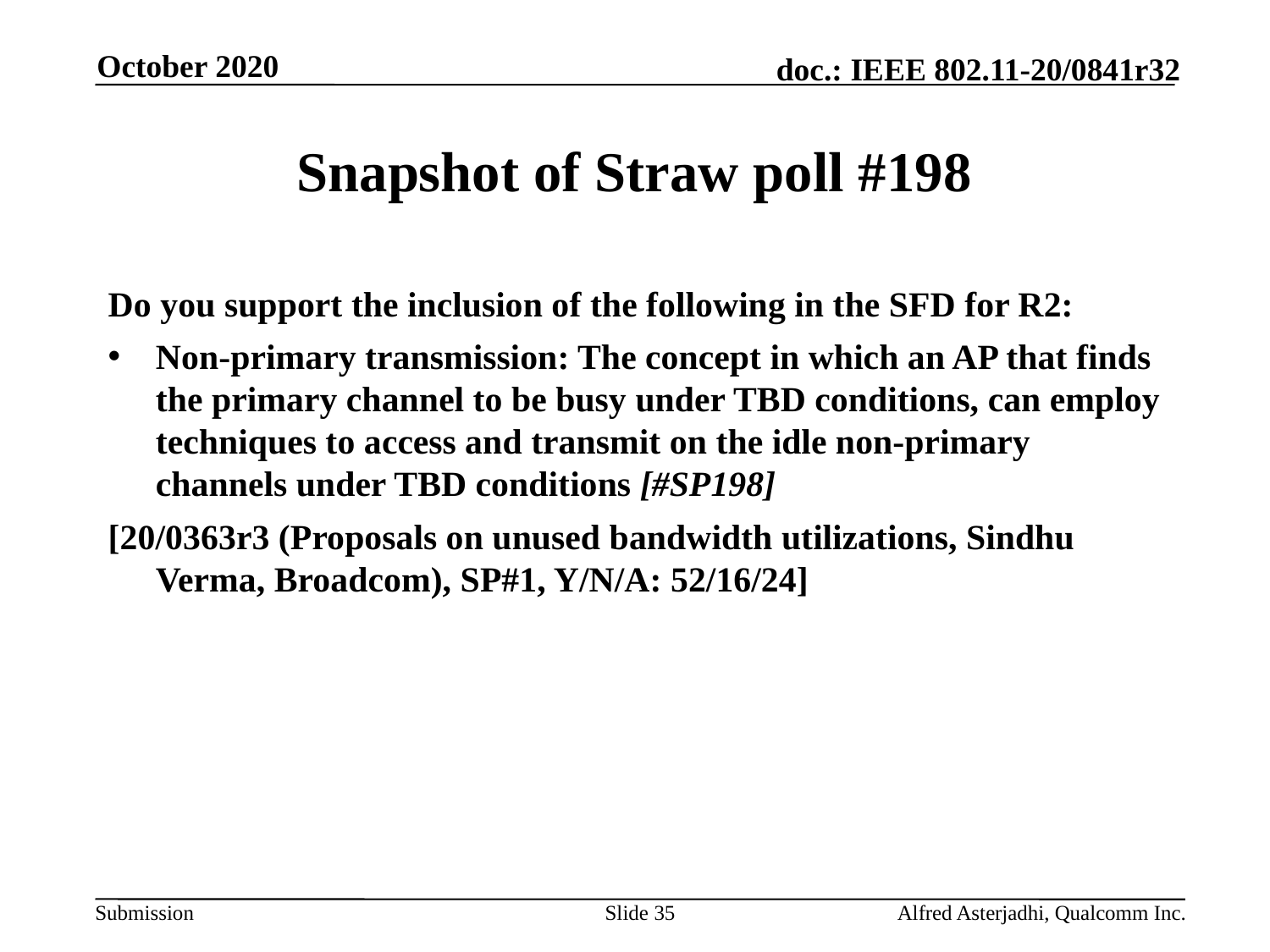

October 2020
# Snapshot of Straw poll #198
Do you support the inclusion of the following in the SFD for R2:
Non-primary transmission: The concept in which an AP that finds the primary channel to be busy under TBD conditions, can employ techniques to access and transmit on the idle non-primary channels under TBD conditions [#SP198]
[20/0363r3 (Proposals on unused bandwidth utilizations, Sindhu Verma, Broadcom), SP#1, Y/N/A: 52/16/24]

Slide 35
Alfred Asterjadhi, Qualcomm Inc.